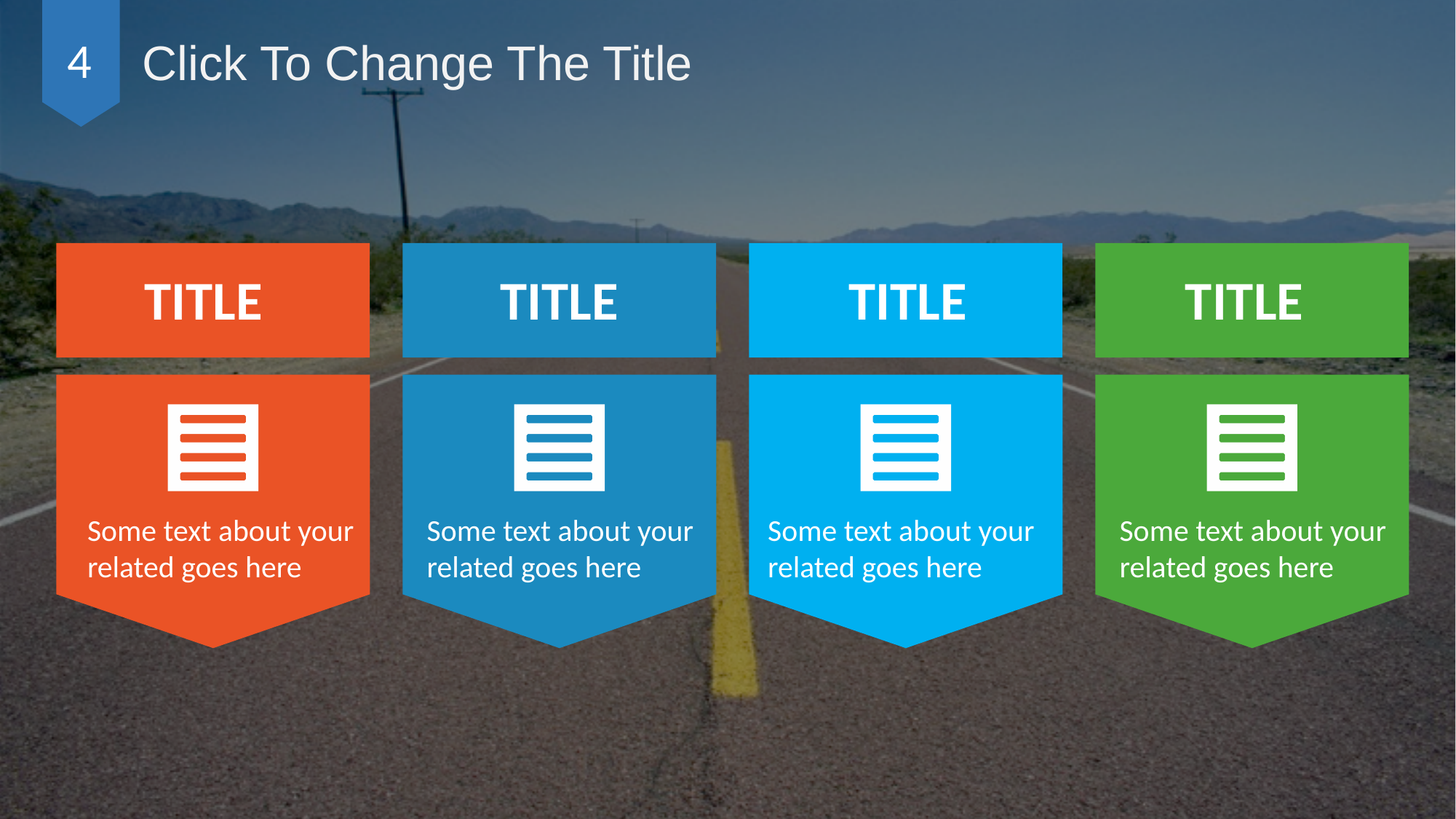

4
Click To Change The Title

TITLE
TITLE
TITLE
TITLE

Some text about your related goes here
Some text about your related goes here
Some text about your related goes here
Some text about your related goes here